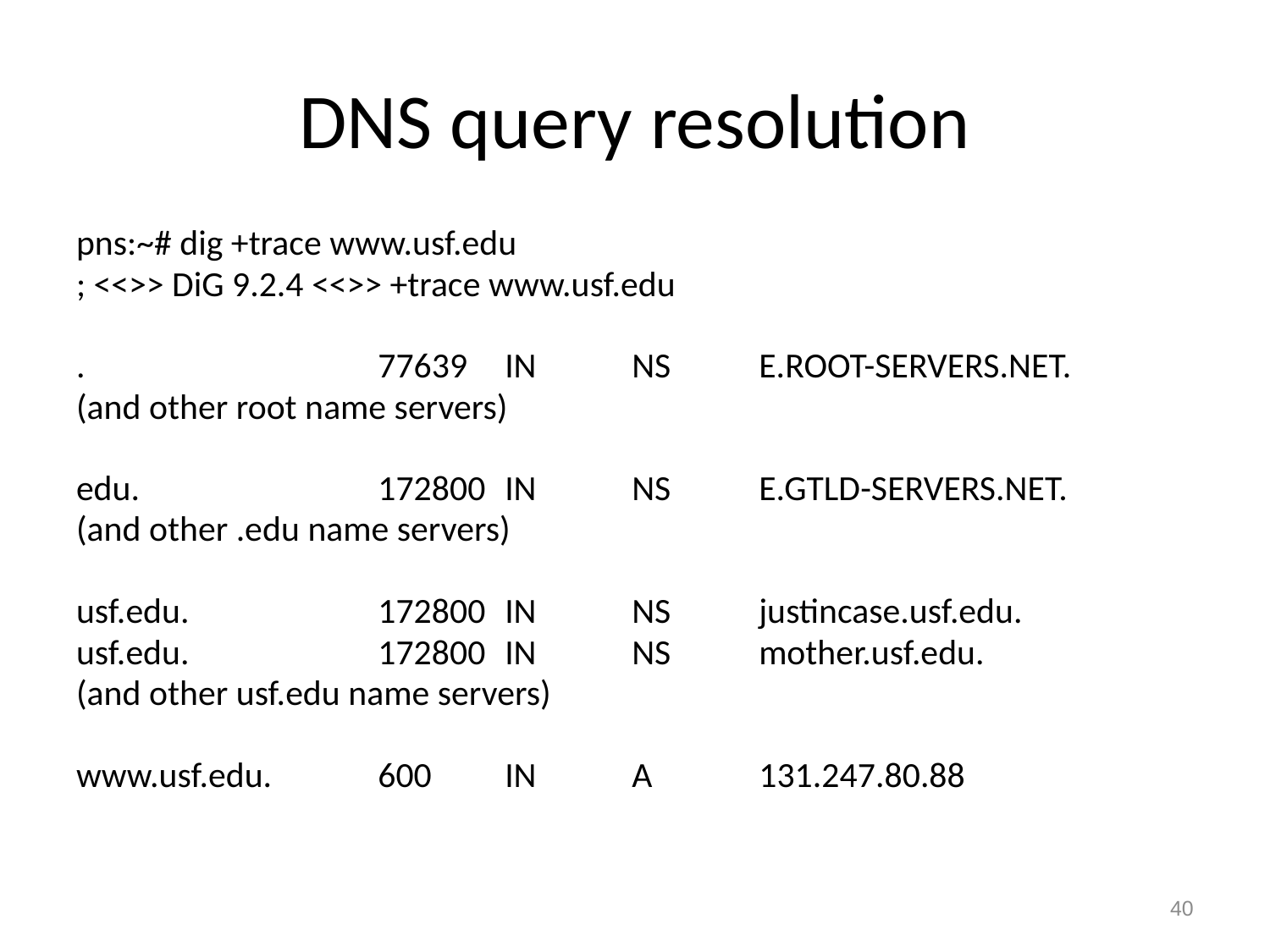

# DNS query resolution
pns:~# dig +trace www.usf.edu
; <<>> DiG 9.2.4 <<>> +trace www.usf.edu

.			77639	IN	NS	E.ROOT-SERVERS.NET.
(and other root name servers)

edu.		172800 	IN	NS	E.GTLD-SERVERS.NET.
(and other .edu name servers)

usf.edu.		172800 	IN	NS	justincase.usf.edu.
usf.edu.		172800 	IN	NS	mother.usf.edu.
(and other usf.edu name servers)

www.usf.edu.	600	IN	A	131.247.80.88
40